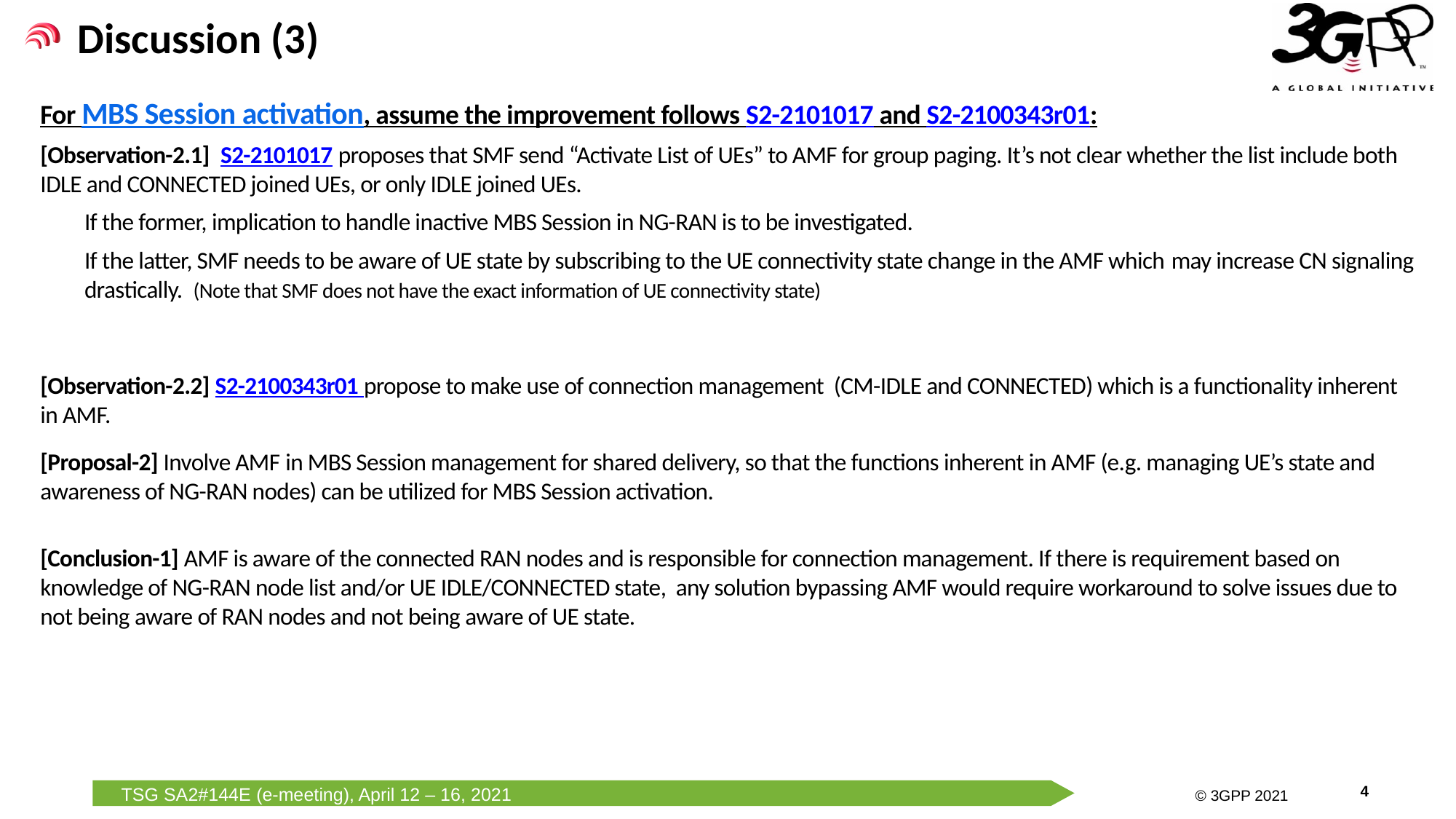

Discussion (3)
For MBS Session activation, assume the improvement follows S2-2101017 and S2-2100343r01:
[Observation-2.1]  S2-2101017 proposes that SMF send “Activate List of UEs” to AMF for group paging. It’s not clear whether the list include both IDLE and CONNECTED joined UEs, or only IDLE joined UEs.
If the former, implication to handle inactive MBS Session in NG-RAN is to be investigated.
If the latter, SMF needs to be aware of UE state by subscribing to the UE connectivity state change in the AMF which may increase CN signaling drastically.  (Note that SMF does not have the exact information of UE connectivity state)

[Observation-2.2] S2-2100343r01 propose to make use of connection management  (CM-IDLE and CONNECTED) which is a functionality inherent in AMF.

[Proposal-2] Involve AMF in MBS Session management for shared delivery, so that the functions inherent in AMF (e.g. managing UE’s state and  awareness of NG-RAN nodes) can be utilized for MBS Session activation.

[Conclusion-1] AMF is aware of the connected RAN nodes and is responsible for connection management. If there is requirement based on knowledge of NG-RAN node list and/or UE IDLE/CONNECTED state,  any solution bypassing AMF would require workaround to solve issues due to not being aware of RAN nodes and not being aware of UE state.